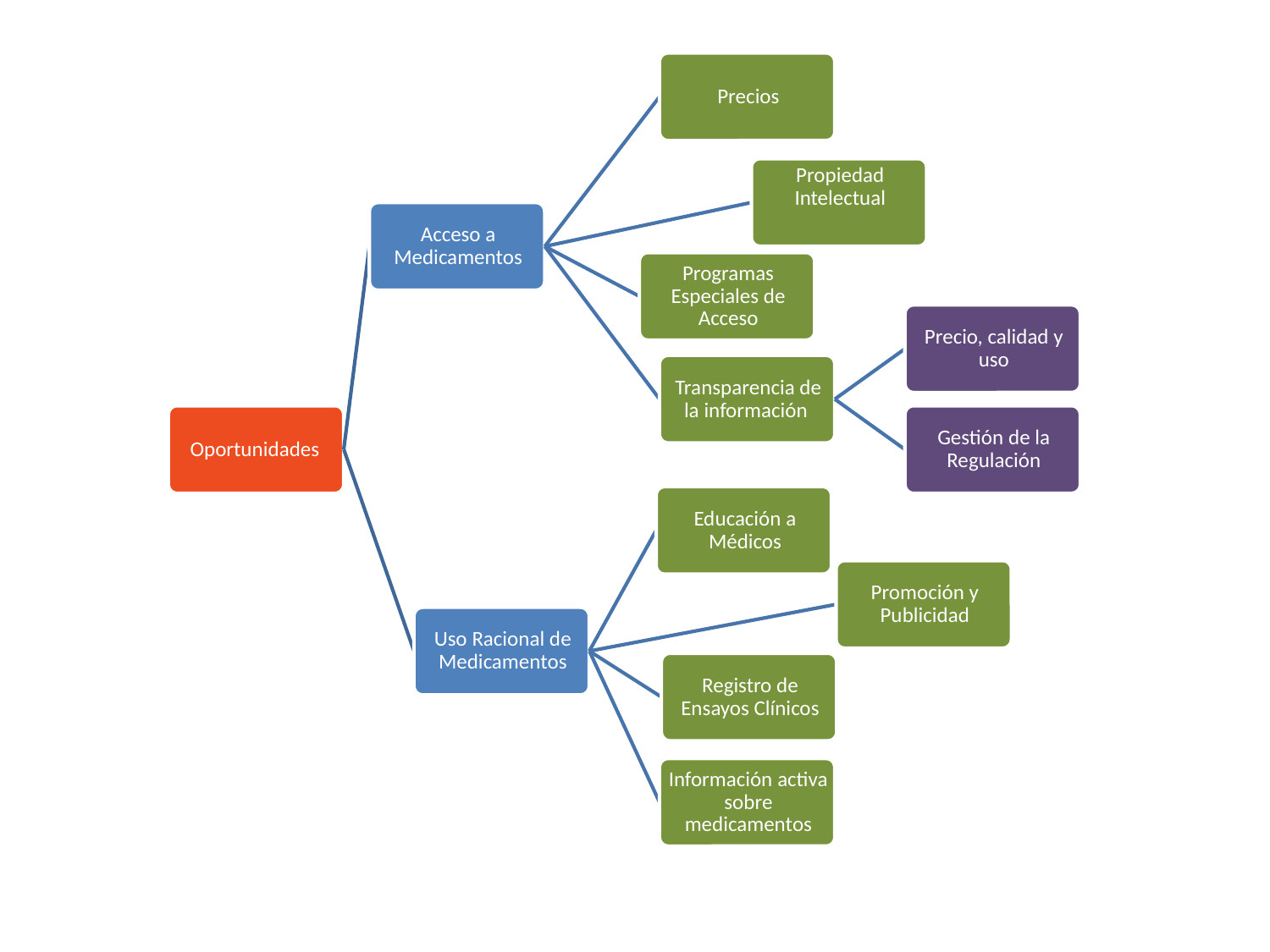

Oportunidades

Acceso a Medicamentos

Precios

Propiedad Intelectual

Programas Especiales de Acceso

Transparencia de la información

Precio, calidad y uso

Gestión de la Regulación

Uso Racional de Medicamentos

Educación a Médicos

Promoción y Publicidad

Registro de Ensayos Clínicos

Información activa sobre medicamentos